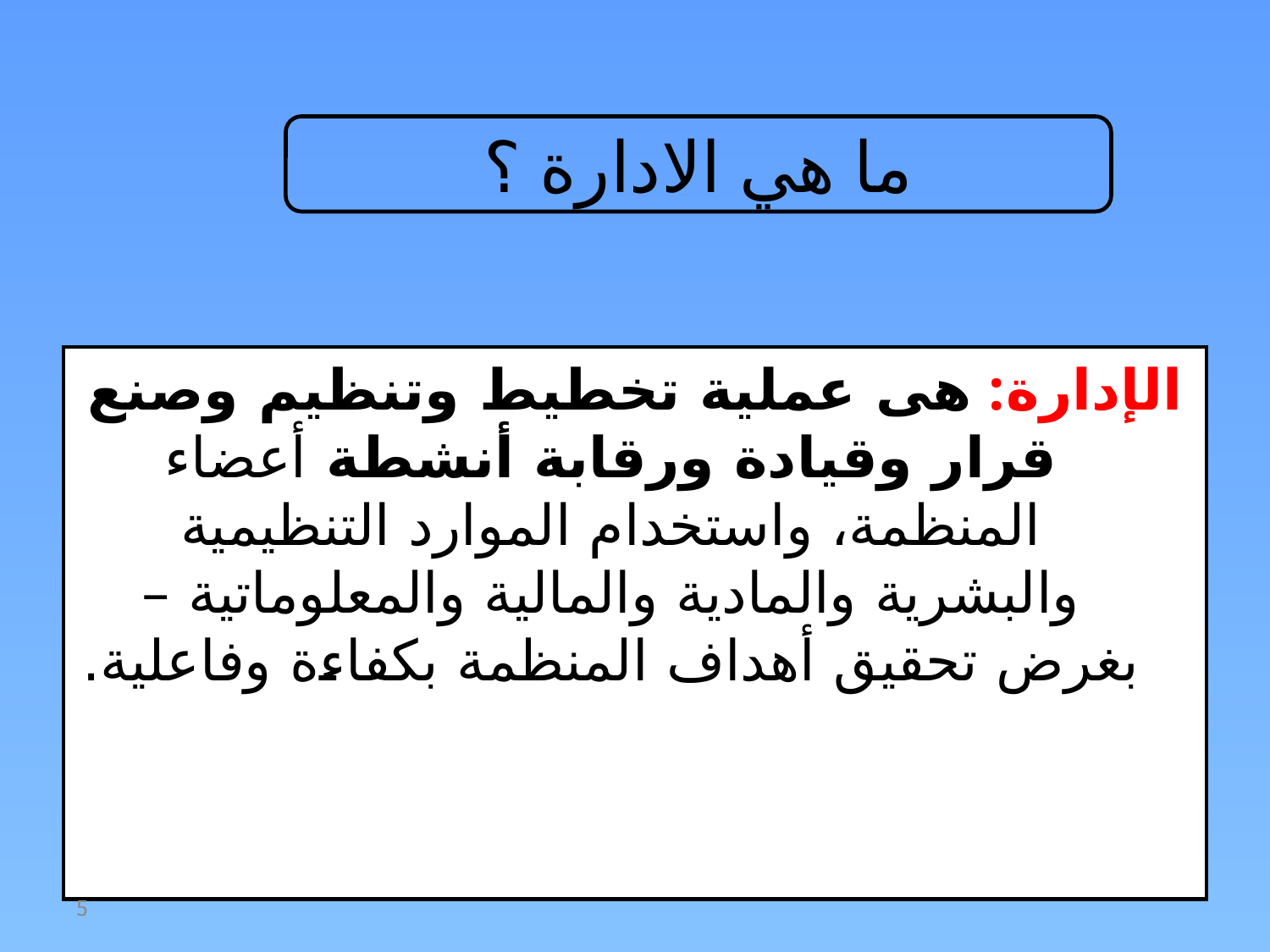

ما هي الادارة ؟
الإدارة: هى عملية تخطيط وتنظيم وصنع قرار وقيادة ورقابة أنشطة أعضاء المنظمة، واستخدام الموارد التنظيمية والبشرية والمادية والمالية والمعلوماتية – بغرض تحقيق أهداف المنظمة بكفاءة وفاعلية.

5